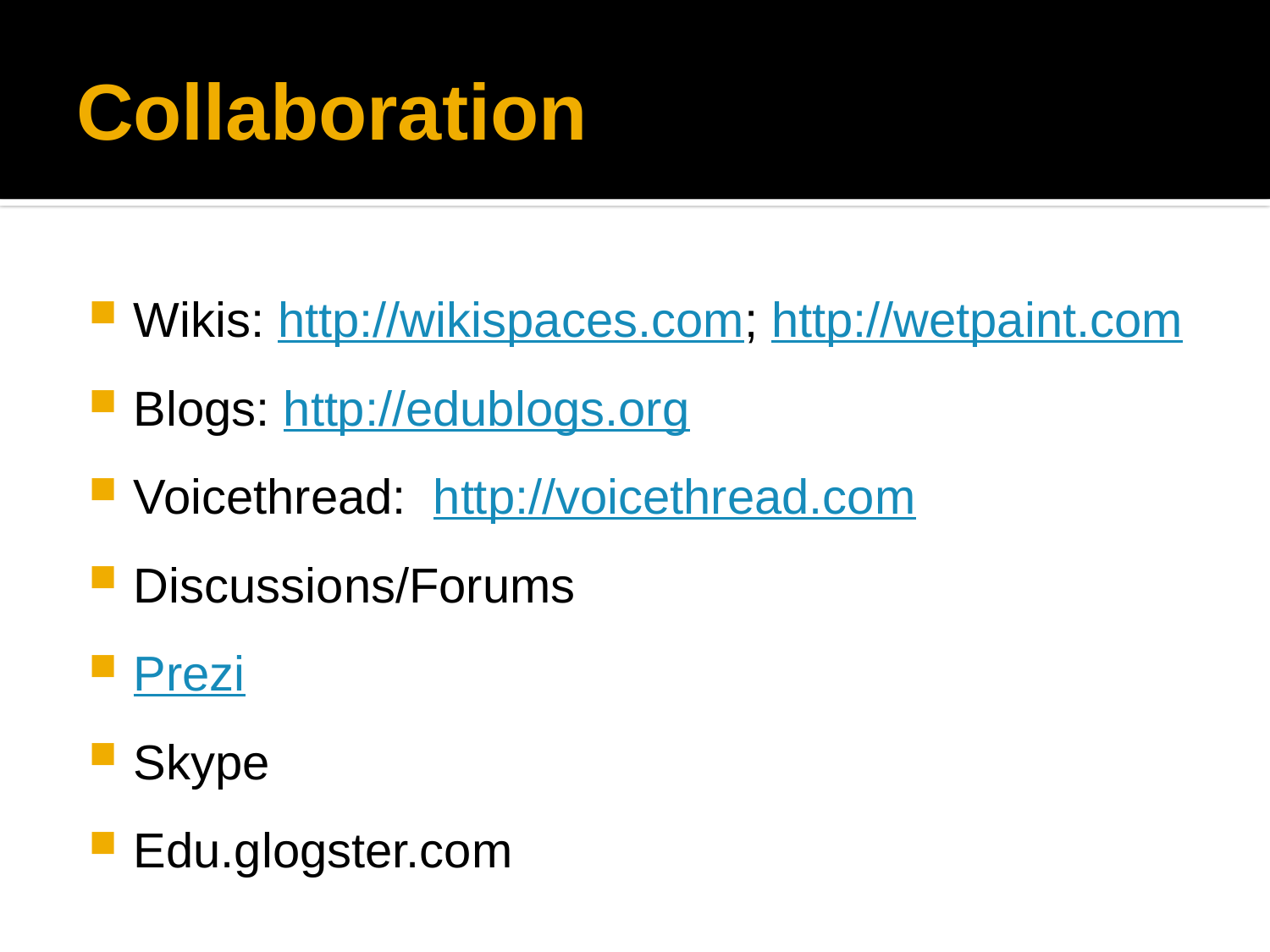

# Collaboration
Wikis: http://wikispaces.com; http://wetpaint.com
Blogs: http://edublogs.org
Voicethread:  http://voicethread.com
Discussions/Forums
Prezi
Skype
Edu.glogster.com